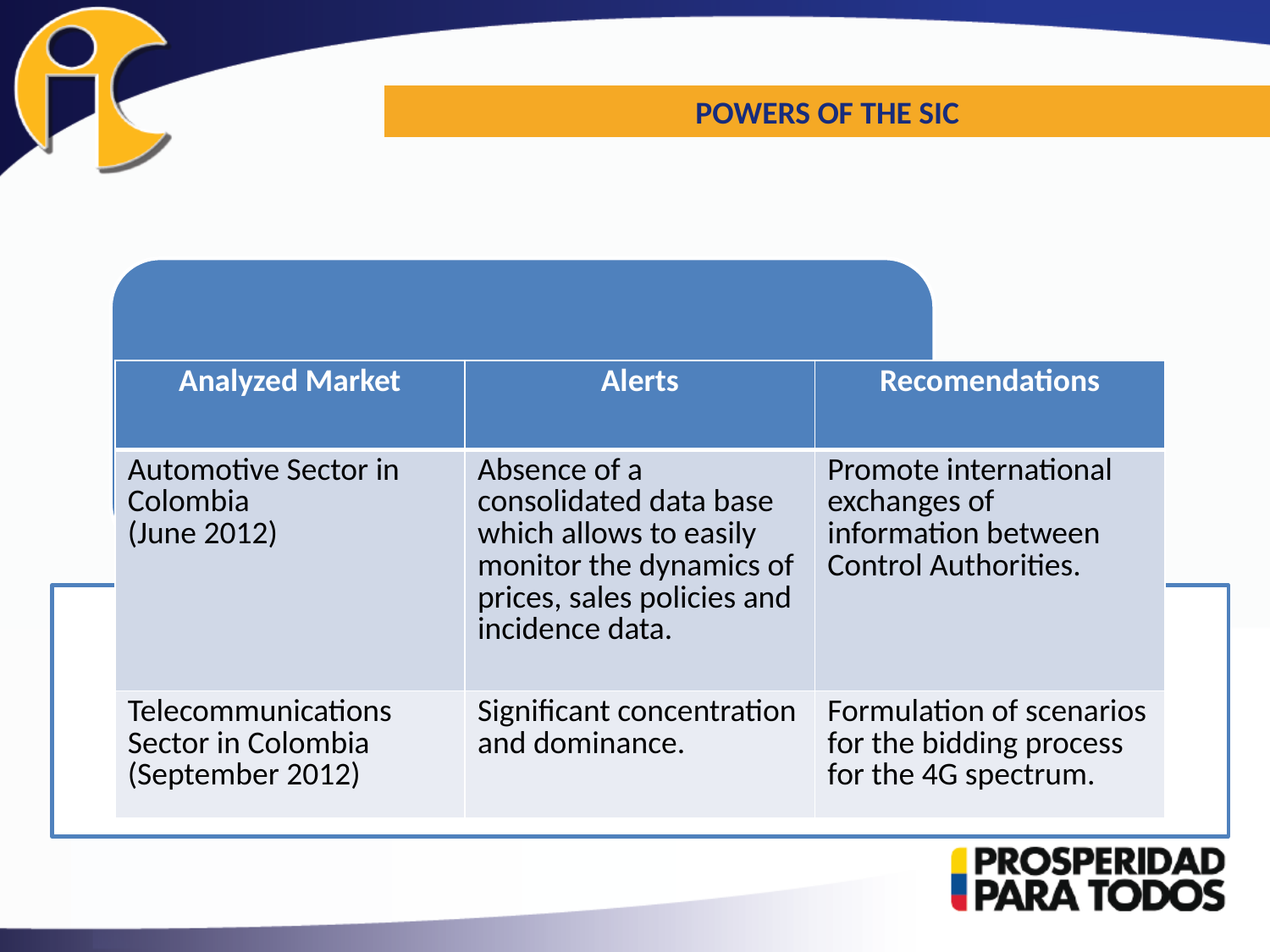

POWERS OF THE SIC
The SIC’s Economic Studies Group
| Analyzed Market | Alerts | Recomendations |
| --- | --- | --- |
| Automotive Sector in Colombia (June 2012) | Absence of a consolidated data base which allows to easily monitor the dynamics of prices, sales policies and incidence data. | Promote international exchanges of information between Control Authorities. |
| Telecommunications Sector in Colombia (September 2012) | Significant concentration and dominance. | Formulation of scenarios for the bidding process for the 4G spectrum. |
|  |  |  |
| --- | --- | --- |
|  |  |  |